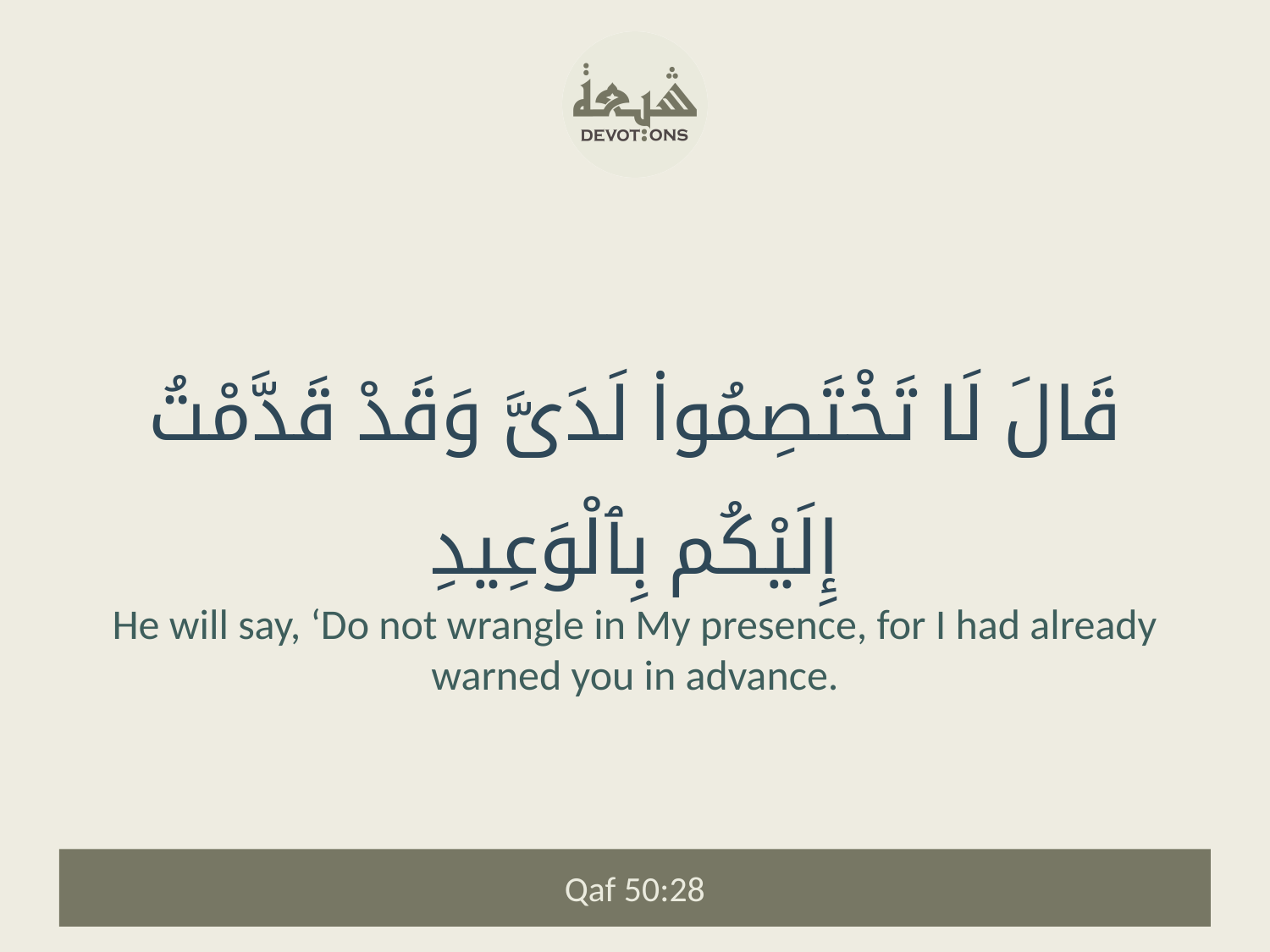

قَالَ لَا تَخْتَصِمُوا۟ لَدَىَّ وَقَدْ قَدَّمْتُ إِلَيْكُم بِٱلْوَعِيدِ
He will say, ‘Do not wrangle in My presence, for I had already warned you in advance.
Qaf 50:28